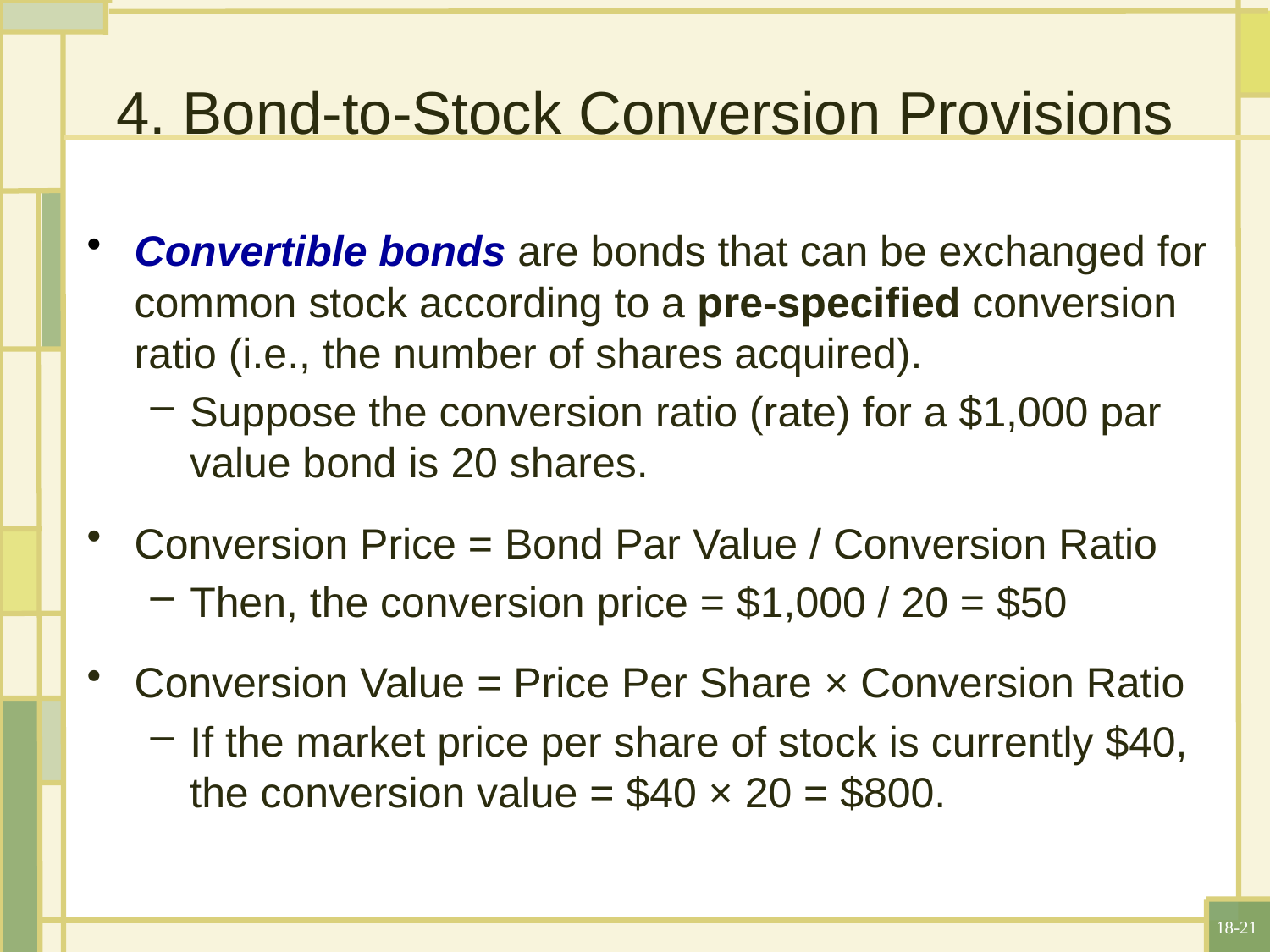

Convertible bonds are bonds that can be exchanged for common stock according to a pre-specified conversion ratio (i.e., the number of shares acquired).
Suppose the conversion ratio (rate) for a $1,000 par value bond is 20 shares.
Conversion Price = Bond Par Value / Conversion Ratio
Then, the conversion price = $1,000 / 20 = $50
Conversion Value = Price Per Share × Conversion Ratio
If the market price per share of stock is currently $40, the conversion value = $40 × 20 = $800.
4. Bond-to-Stock Conversion Provisions